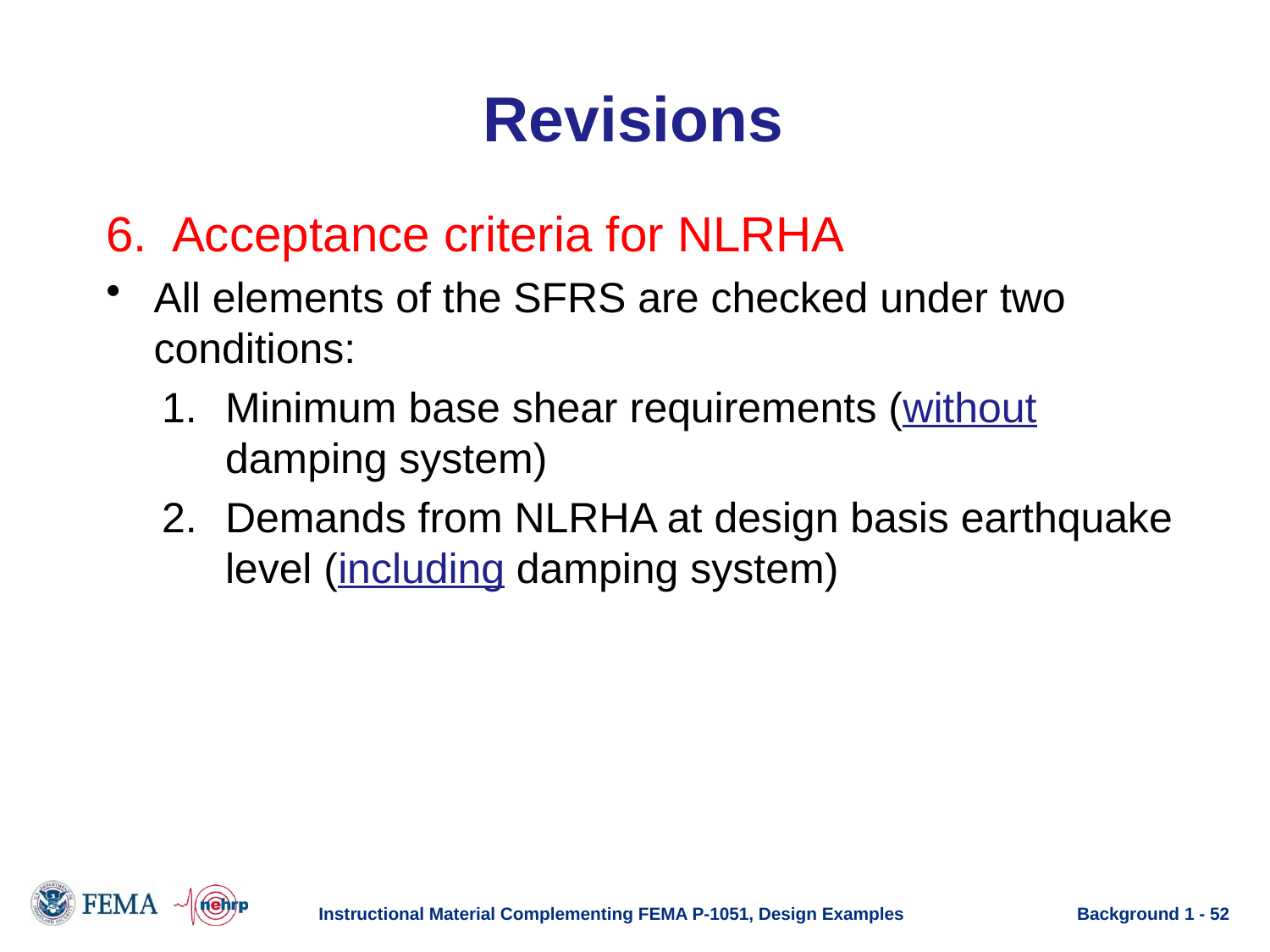

# Revisions
6.  Acceptance criteria for NLRHA
All elements of the SFRS are checked under two conditions:
Minimum base shear requirements (without damping system)
Demands from NLRHA at design basis earthquake level (including damping system)

Instructional Material Complementing FEMA P-1051, Design Examples
Background 1 - 52